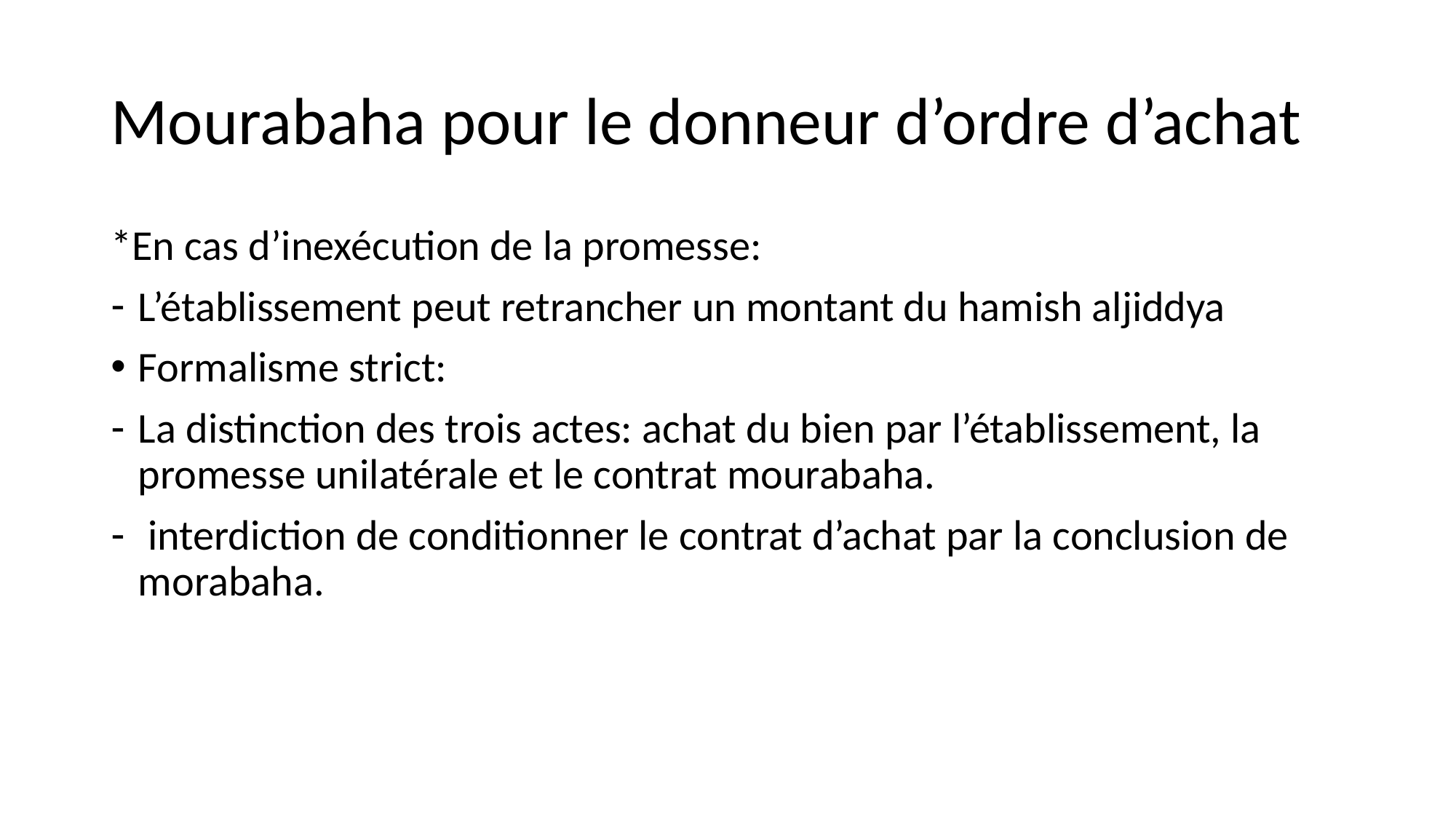

# Mourabaha pour le donneur d’ordre d’achat
*En cas d’inexécution de la promesse:
L’établissement peut retrancher un montant du hamish aljiddya
Formalisme strict:
La distinction des trois actes: achat du bien par l’établissement, la promesse unilatérale et le contrat mourabaha.
 interdiction de conditionner le contrat d’achat par la conclusion de morabaha.